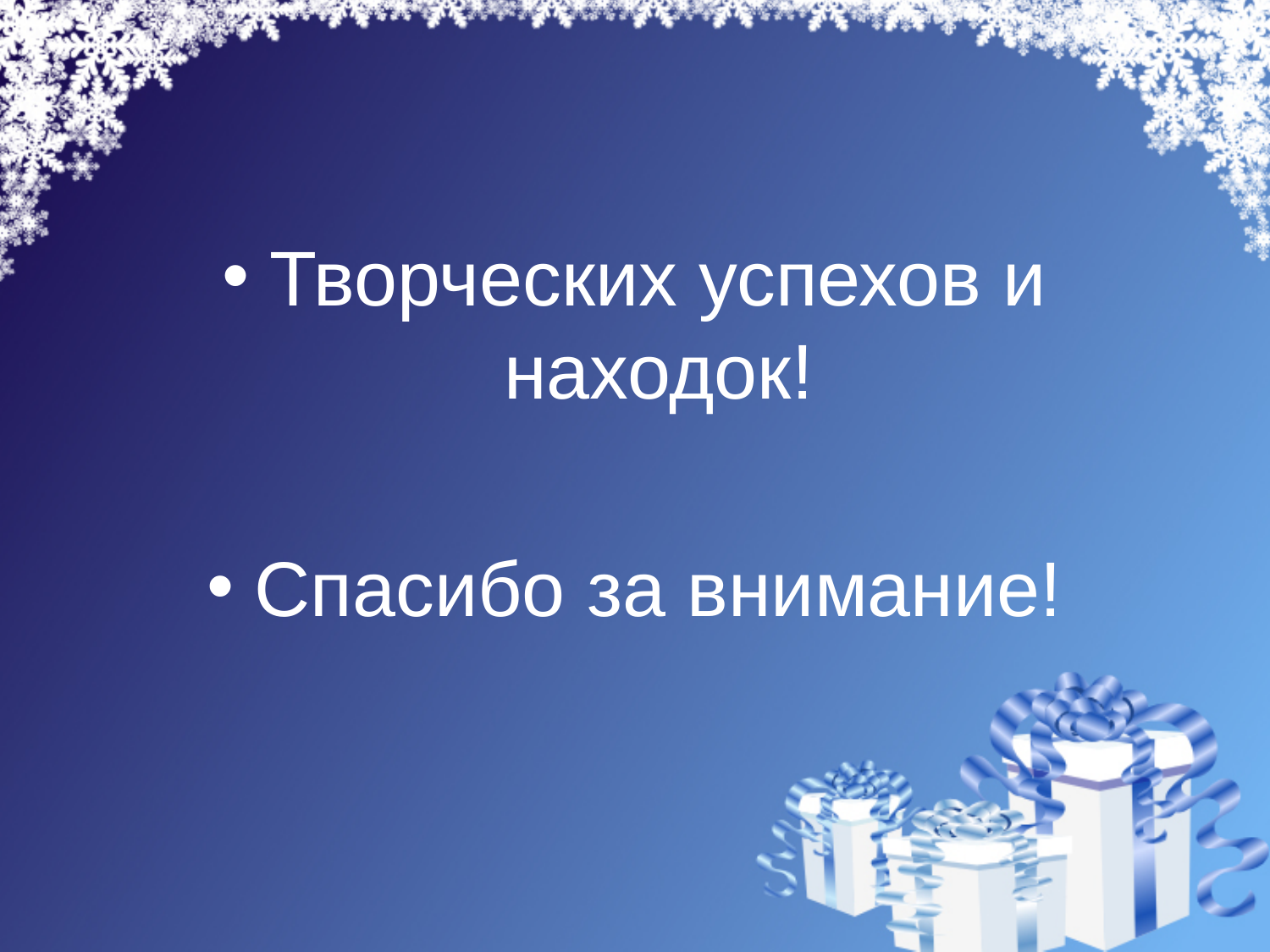

#
Творческих успехов и находок!

Спасибо за внимание!